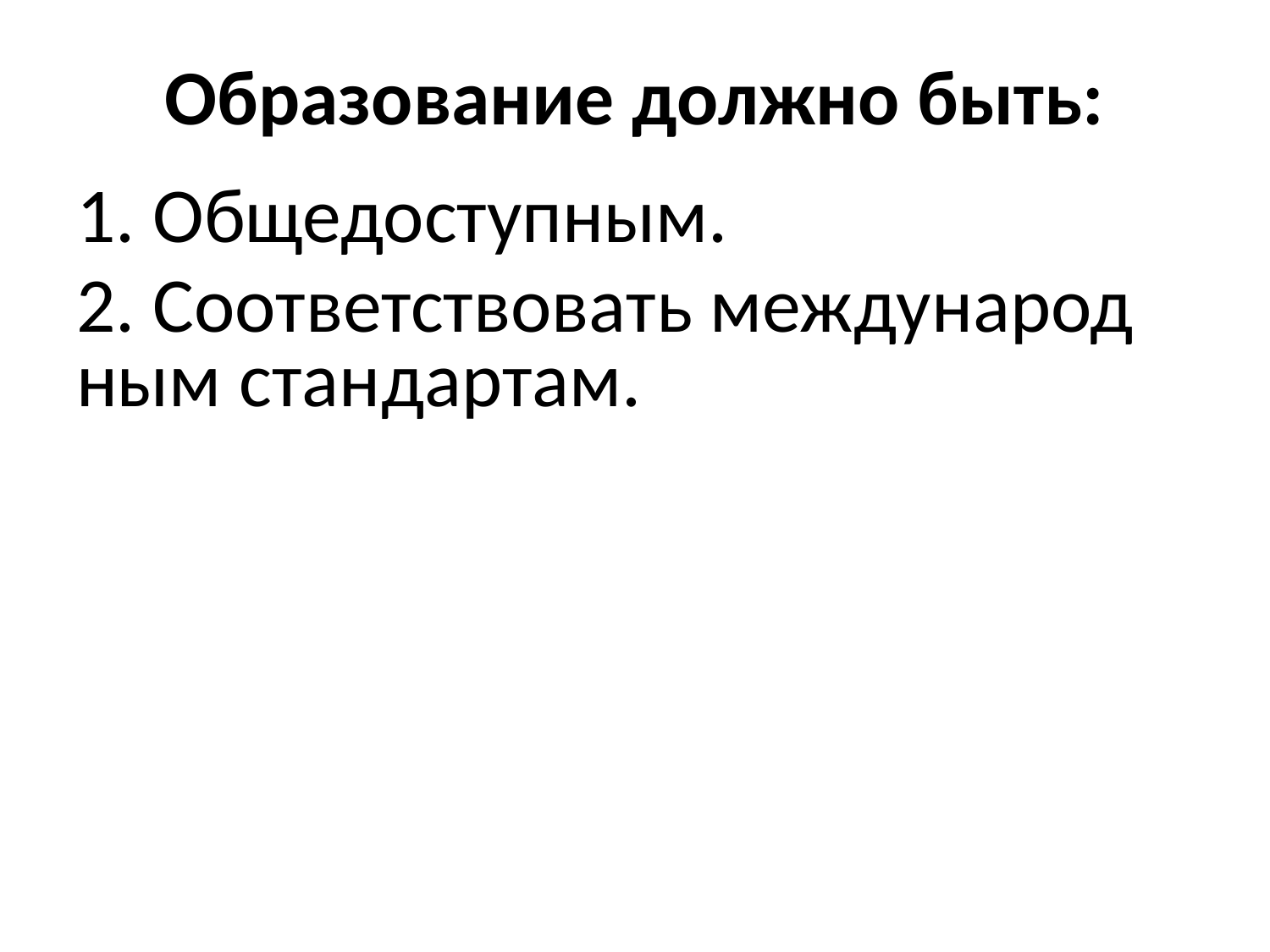

# Образование должно быть:
1. Общедо­ступ­ным.
2. Со­от­вет­ство­вать меж­ду­на­род­ным стан­дар­там.